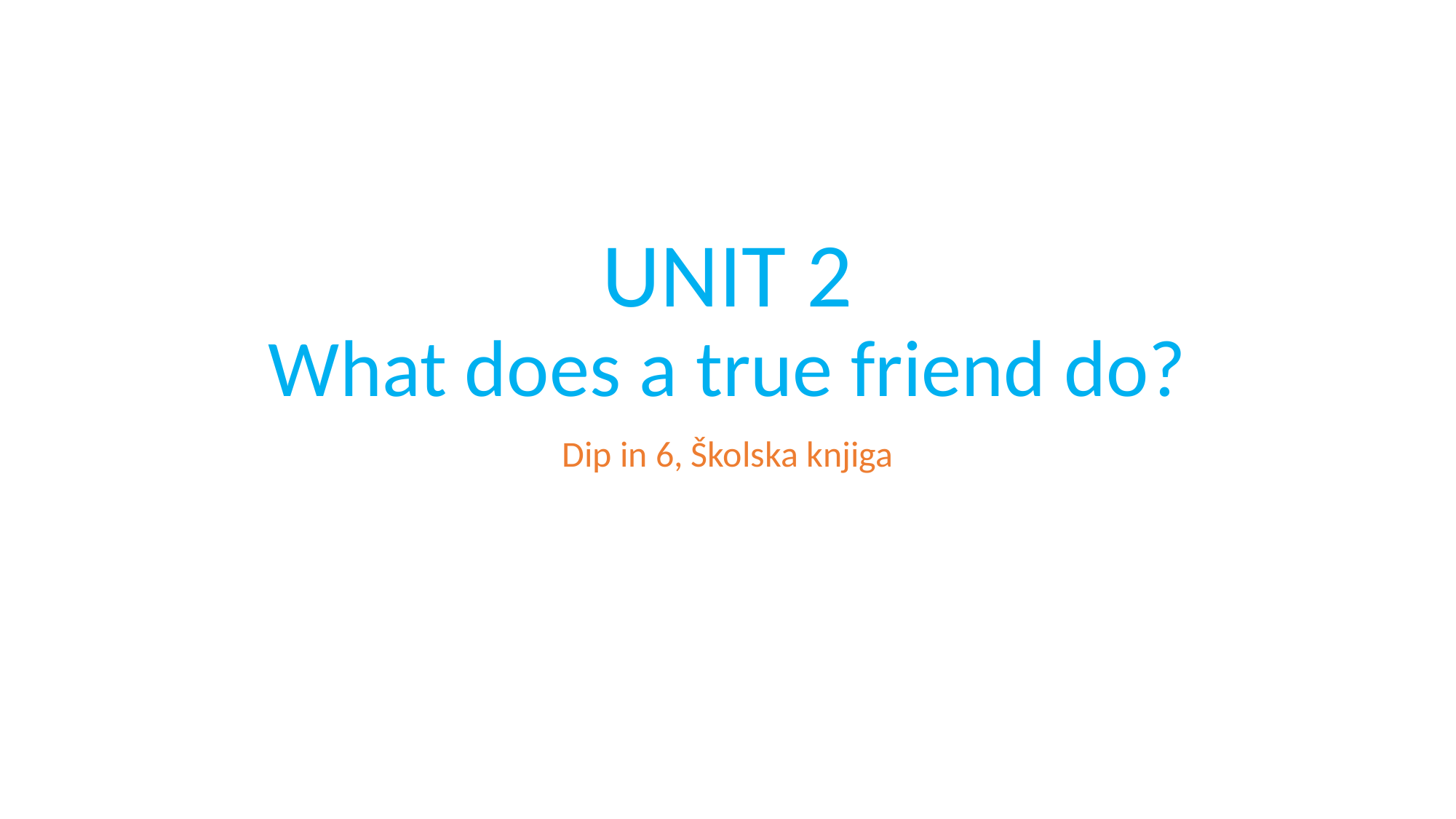

# UNIT 2 What does a true friend do?
Dip in 6, Školska knjiga